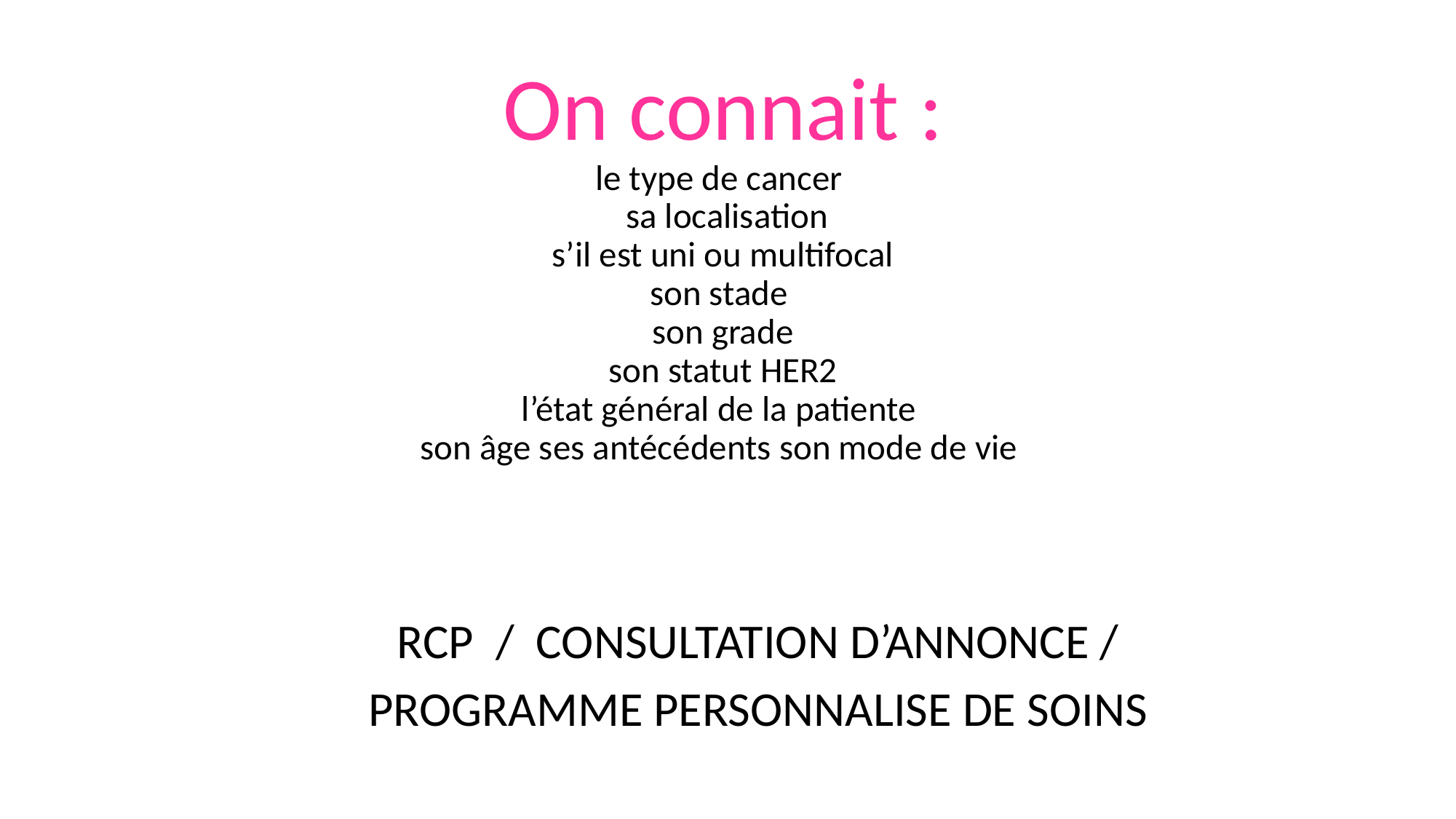

# On connait : le type de cancer sa localisation s’il est uni ou multifocal son stade son grade son statut HER2 l’état général de la patiente son âge ses antécédents son mode de vie
RCP  /  CONSULTATION D’ANNONCE /
PROGRAMME PERSONNALISE DE SOINS